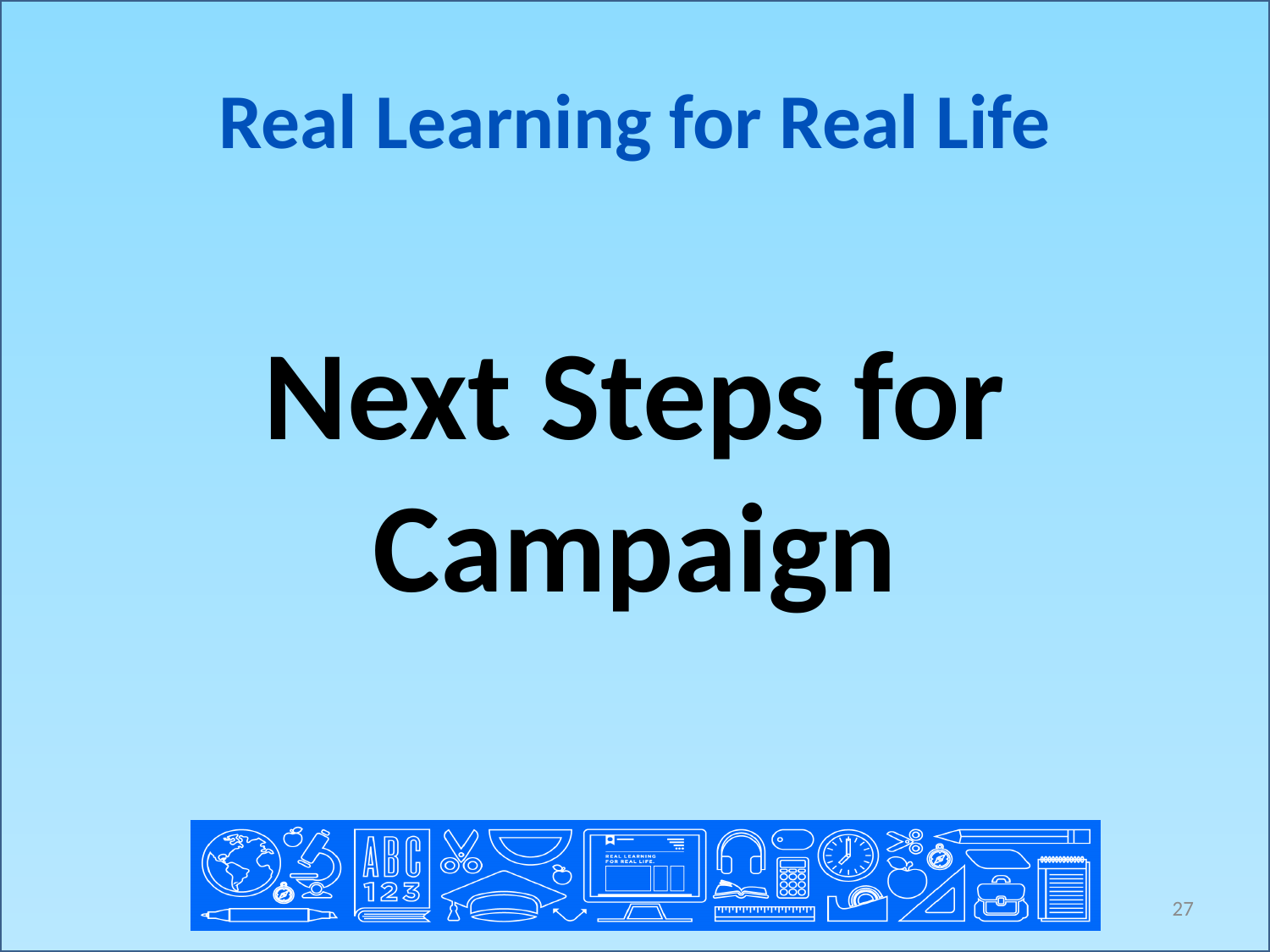

# Real Learning for Real Life
Next Steps for Campaign

27